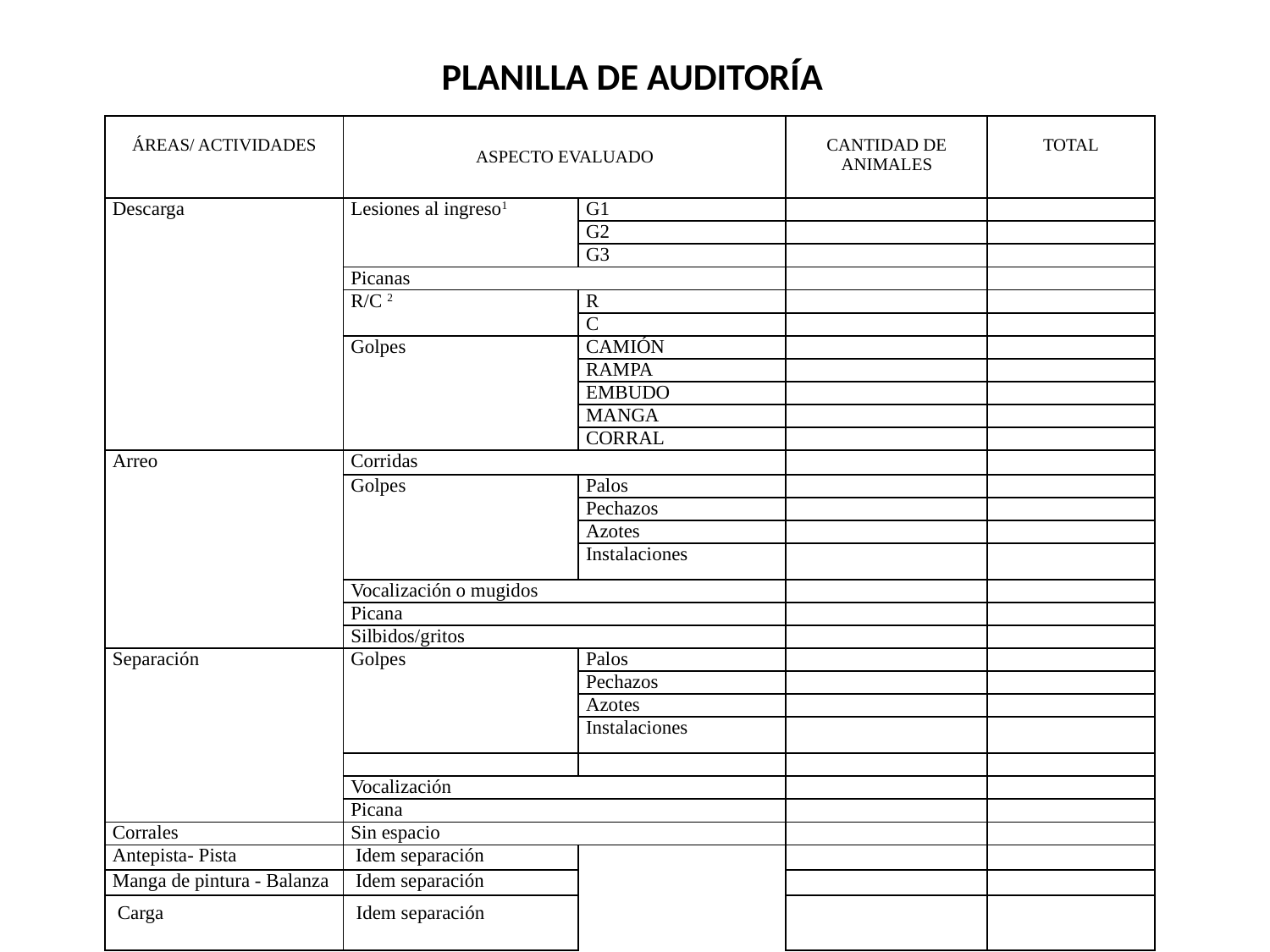

# PLANILLA DE AUDITORÍA
| ÁREAS/ ACTIVIDADES | ASPECTO EVALUADO |  | CANTIDAD DE ANIMALES | TOTAL |
| --- | --- | --- | --- | --- |
| Descarga | Lesiones al ingreso1 | G1 |  |  |
|  |  | G2 |  |  |
|  |  | G3 |  |  |
|  | Picanas |  |  |  |
|  | R/C 2 | R |  |  |
|  |  | C |  |  |
|  | Golpes | CAMIÓN |  |  |
|  |  | RAMPA |  |  |
|  |  | EMBUDO |  |  |
|  |  | MANGA |  |  |
|  |  | CORRAL |  |  |
| Arreo | Corridas |  |  |  |
|  | Golpes | Palos |  |  |
|  |  | Pechazos |  |  |
|  |  | Azotes |  |  |
|  |  | Instalaciones |  |  |
|  | Vocalización o mugidos |  |  |  |
|  | Picana |  |  |  |
|  | Silbidos/gritos |  |  |  |
| Separación | Golpes | Palos |  |  |
|  |  | Pechazos |  |  |
|  |  | Azotes |  |  |
|  |  | Instalaciones |  |  |
|  |  |  |  |  |
|  | Vocalización |  |  |  |
|  | Picana |  |  |  |
| Corrales | Sin espacio |  |  |  |
| Antepista- Pista | Idem separación |  |  |  |
| Manga de pintura - Balanza | Idem separación |  |  |  |
| Carga | Idem separación |  |  |  |